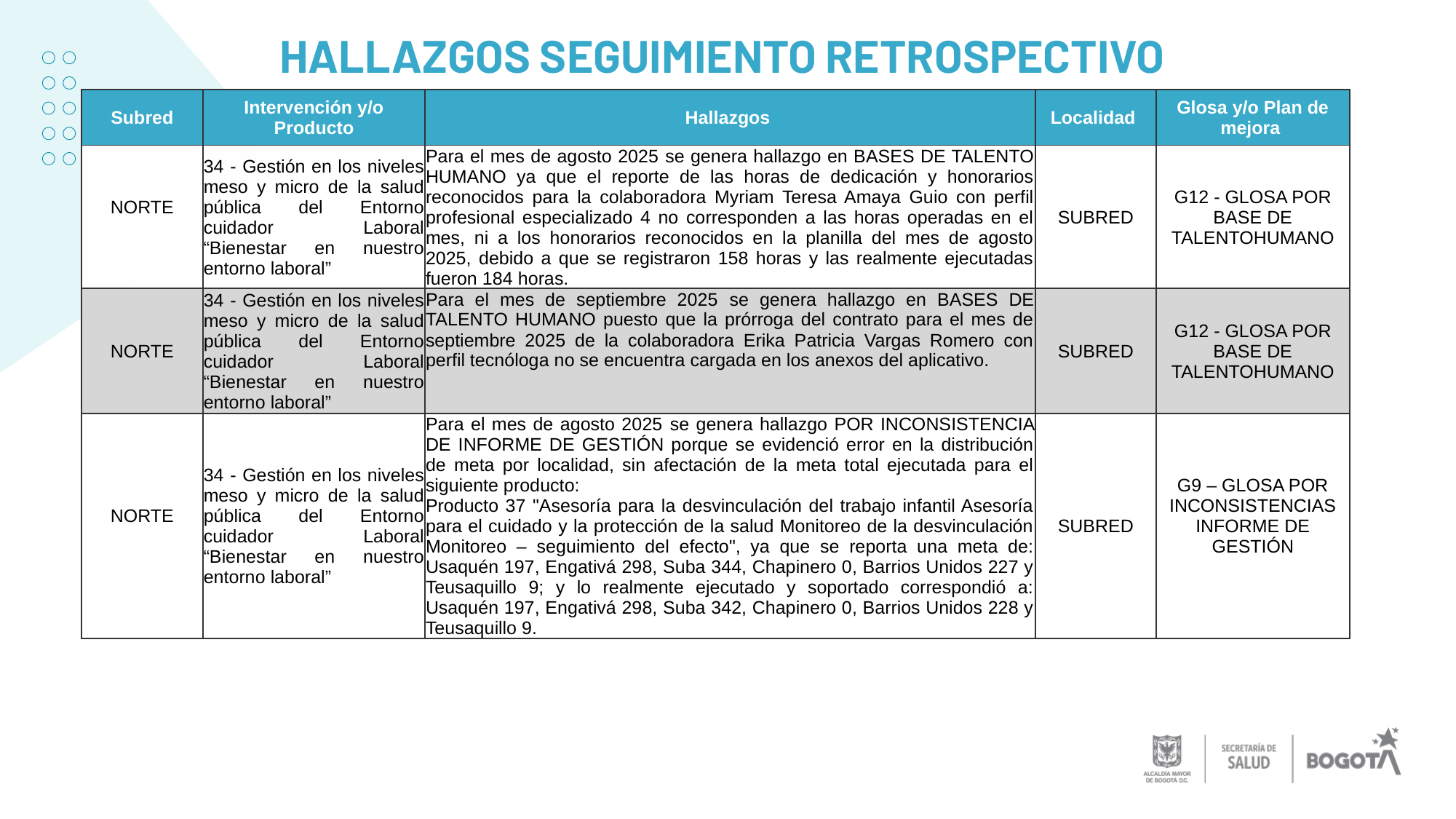

# HALLAZGOS SEGUIMIENTO RETROSPECTIVO
| Subred | Intervención y/o Producto | Hallazgos | Localidad | Glosa y/o Plan de mejora |
| --- | --- | --- | --- | --- |
| NORTE | 34 - Gestión en los niveles meso y micro de la salud pública del Entorno cuidador Laboral “Bienestar en nuestro entorno laboral” | Para el mes de agosto 2025 se genera hallazgo en BASES DE TALENTO HUMANO ya que el reporte de las horas de dedicación y honorarios reconocidos para la colaboradora Myriam Teresa Amaya Guio con perfil profesional especializado 4 no corresponden a las horas operadas en el mes, ni a los honorarios reconocidos en la planilla del mes de agosto 2025, debido a que se registraron 158 horas y las realmente ejecutadas fueron 184 horas. | SUBRED | G12 - GLOSA POR BASE DE TALENTOHUMANO |
| NORTE | 34 - Gestión en los niveles meso y micro de la salud pública del Entorno cuidador Laboral “Bienestar en nuestro entorno laboral” | Para el mes de septiembre 2025 se genera hallazgo en BASES DE TALENTO HUMANO puesto que la prórroga del contrato para el mes de septiembre 2025 de la colaboradora Erika Patricia Vargas Romero con perfil tecnóloga no se encuentra cargada en los anexos del aplicativo. | SUBRED | G12 - GLOSA POR BASE DE TALENTOHUMANO |
| NORTE | 34 - Gestión en los niveles meso y micro de la salud pública del Entorno cuidador Laboral “Bienestar en nuestro entorno laboral” | Para el mes de agosto 2025 se genera hallazgo POR INCONSISTENCIA DE INFORME DE GESTIÓN porque se evidenció error en la distribución de meta por localidad, sin afectación de la meta total ejecutada para el siguiente producto: Producto 37 "Asesoría para la desvinculación del trabajo infantil Asesoría para el cuidado y la protección de la salud Monitoreo de la desvinculación Monitoreo – seguimiento del efecto", ya que se reporta una meta de: Usaquén 197, Engativá 298, Suba 344, Chapinero 0, Barrios Unidos 227 y Teusaquillo 9; y lo realmente ejecutado y soportado correspondió a: Usaquén 197, Engativá 298, Suba 342, Chapinero 0, Barrios Unidos 228 y Teusaquillo 9. | SUBRED | G9 – GLOSA POR INCONSISTENCIAS INFORME DE GESTIÓN |